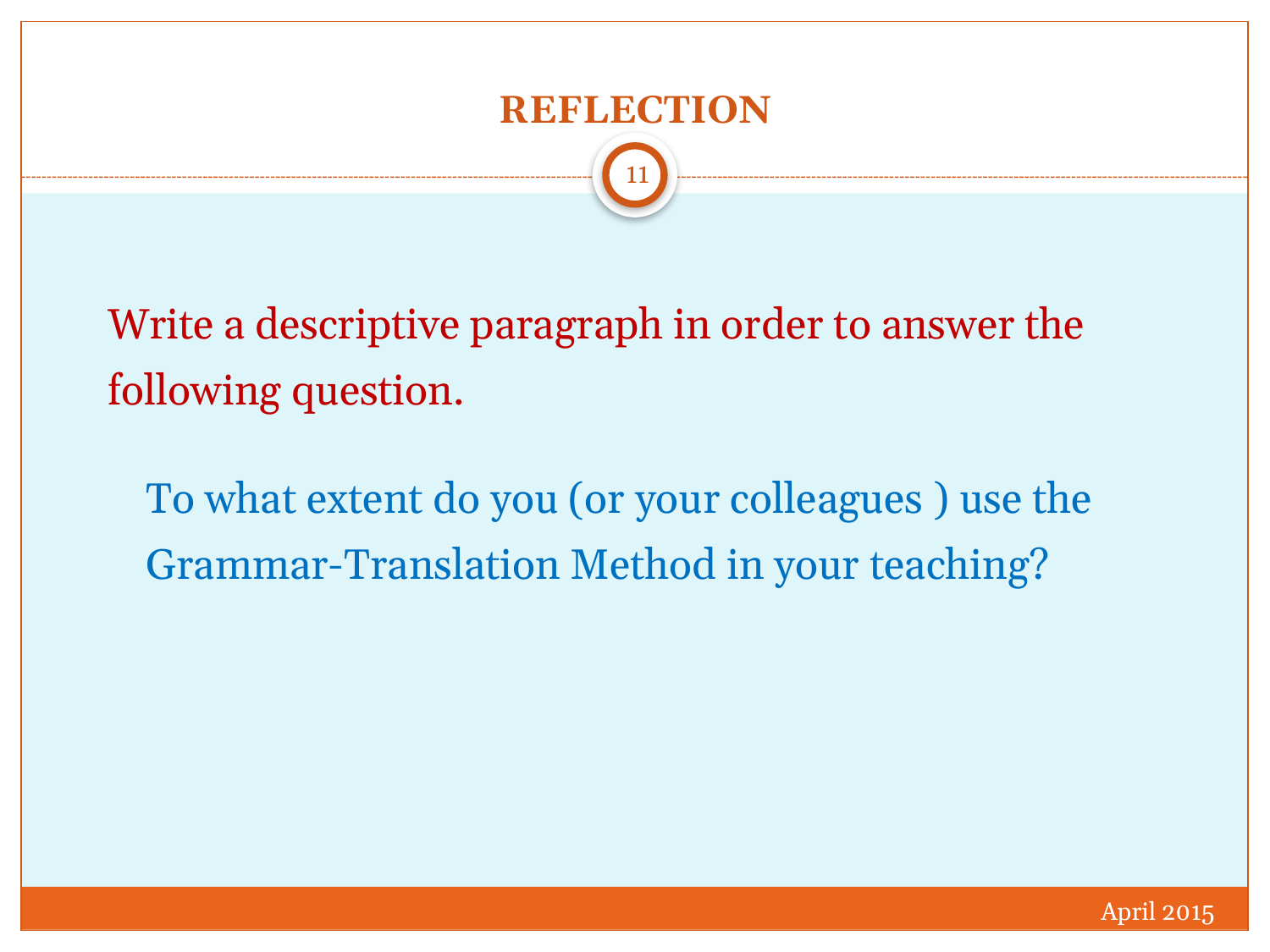

# REFLECTION
11
Write a descriptive paragraph in order to answer the following question.
To what extent do you (or your colleagues ) use the Grammar-Translation Method in your teaching?

April 2015